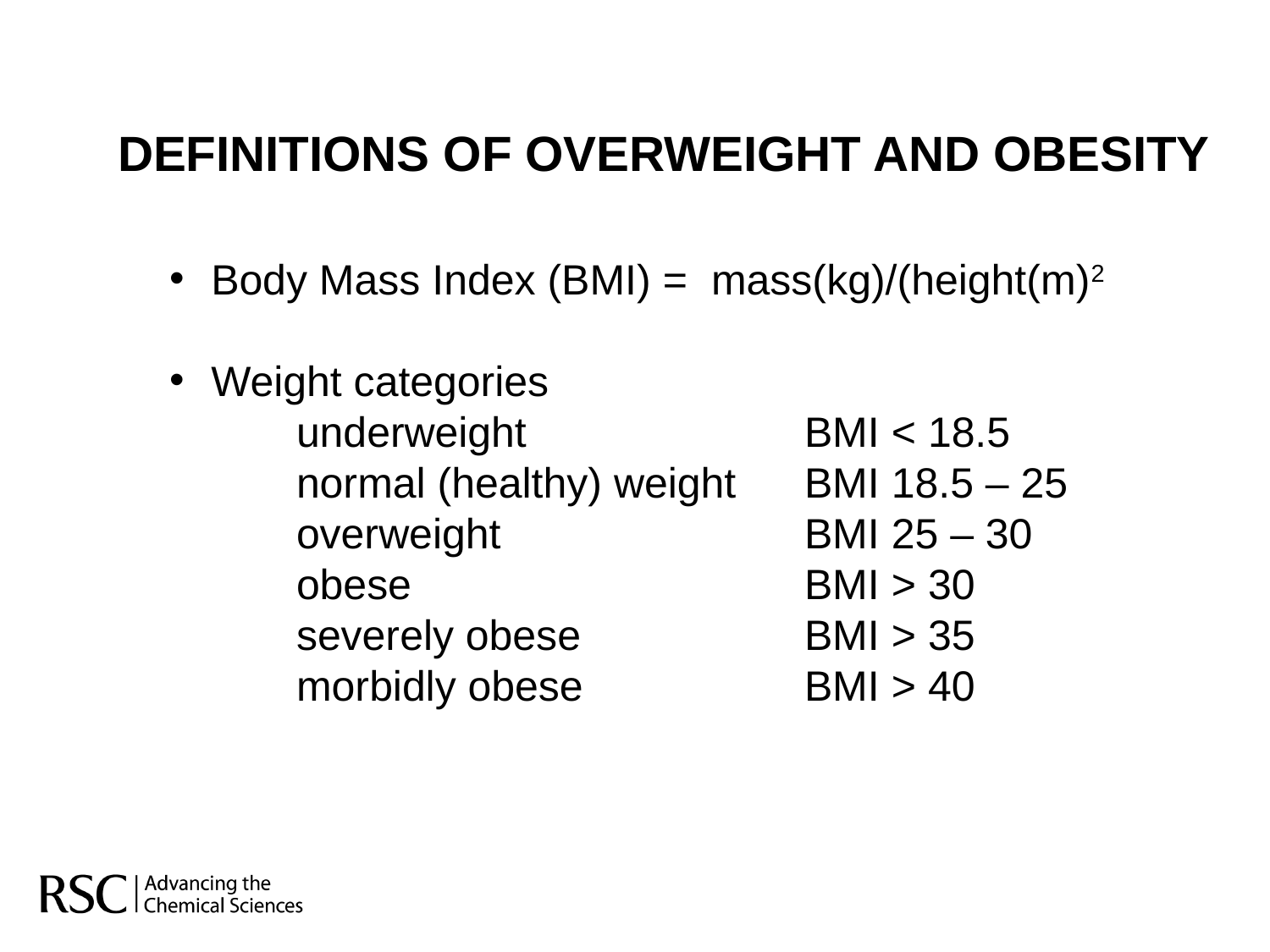

DEFINITIONS OF OVERWEIGHT AND OBESITY
 Body Mass Index (BMI) =  mass(kg)/(height(m)2

 Weight categories
	underweight 			BMI < 18.5
 	normal (healthy) weight 	BMI 18.5 – 25
	overweight  			BMI 25 – 30
	obese 			BMI > 30
	severely obese		BMI > 35
	morbidly obese		BMI > 40